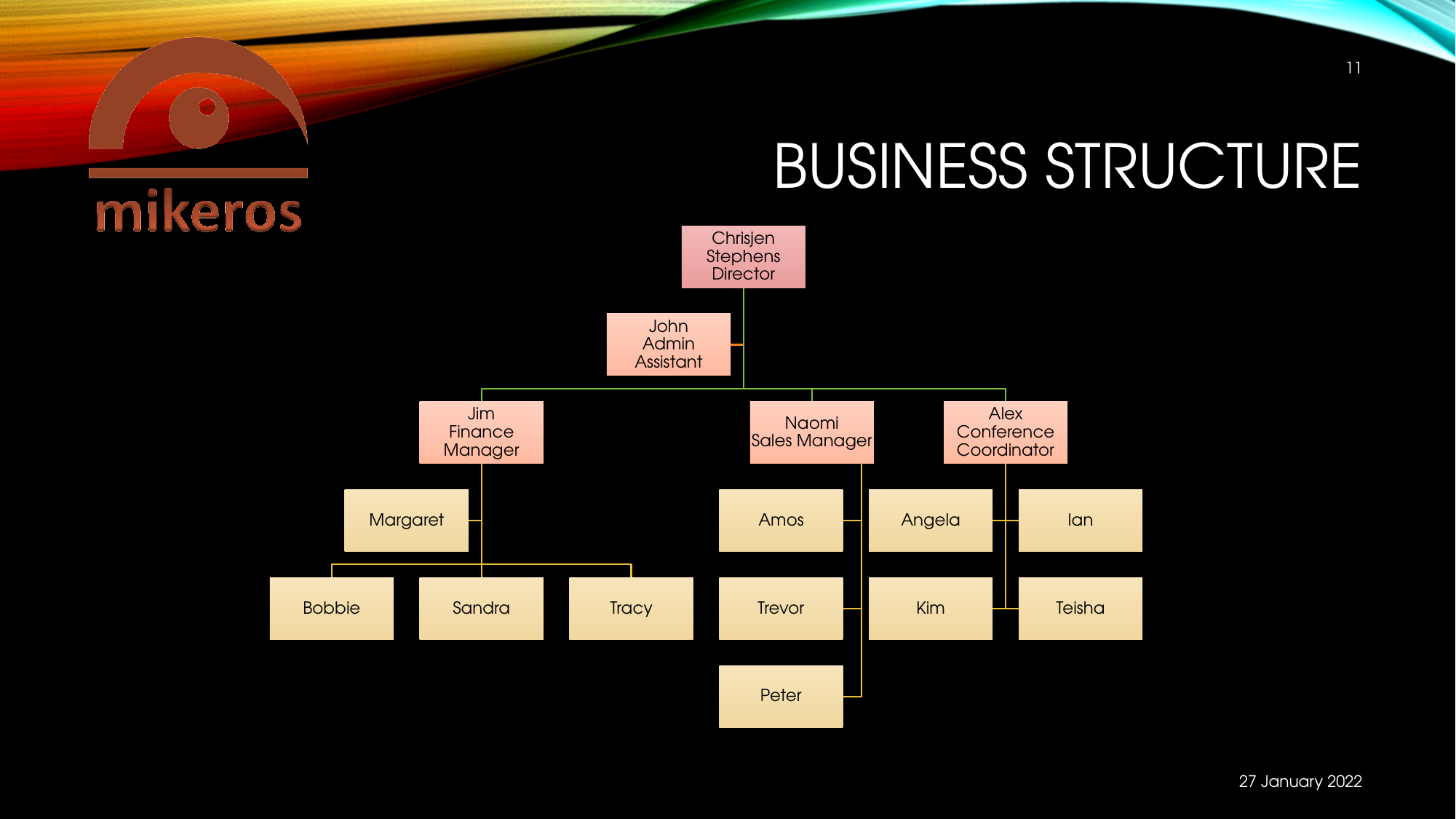

11
# Business Structure
Chrisjen Stephens
Director
Jim
Finance Manager
Bobbie
Sandra
Tracy
Margaret
Naomi
Sales Manager
Amos
Trevor
Peter
Alex
Conference Coordinator
Angela
Ian
Kim
Teisha
John
Admin Assistant
27 January 2022